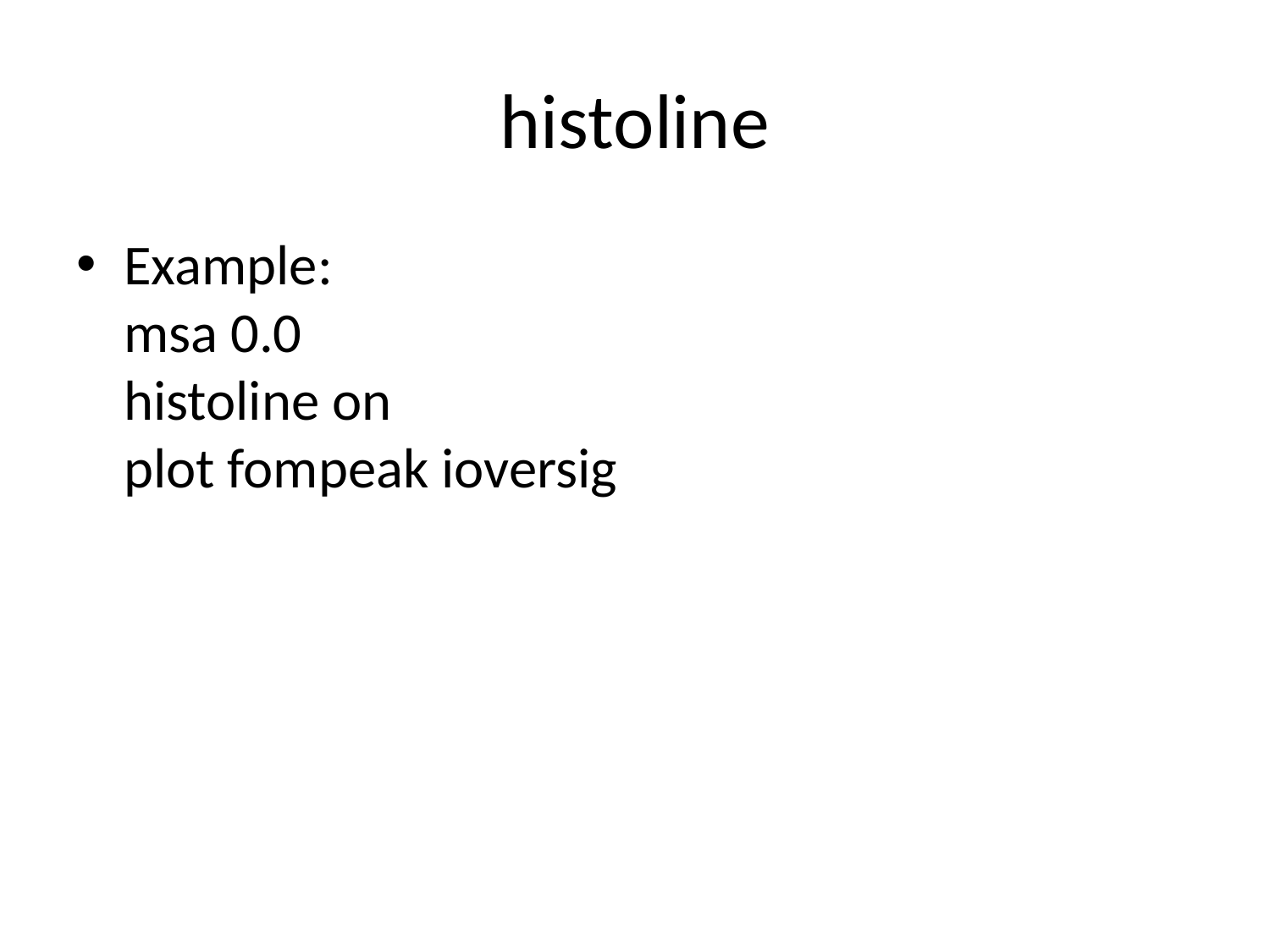

# histoline
Example:
msa 0.0
histoline on
plot fompeak ioversig